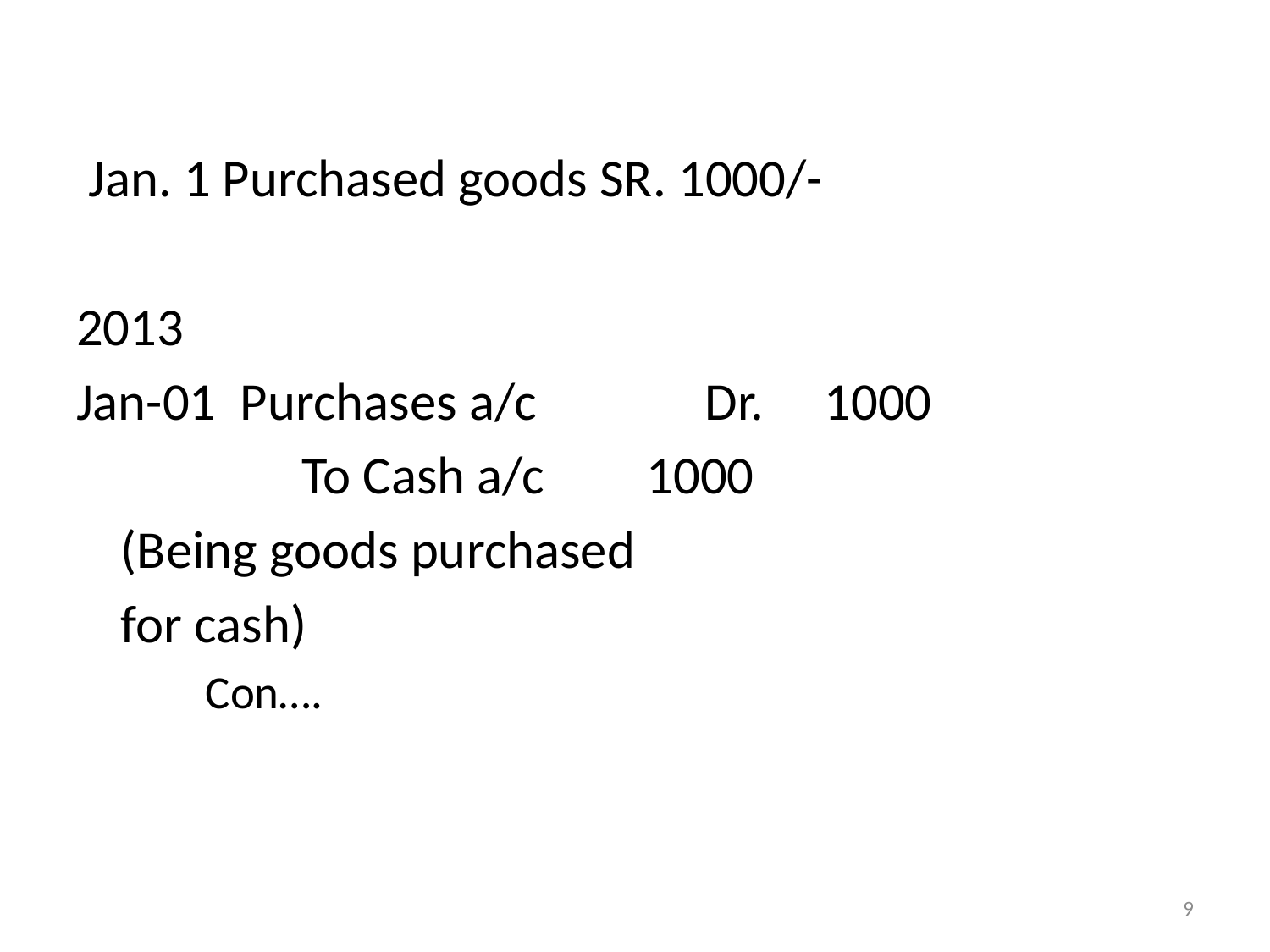

Jan. 1 Purchased goods SR. 1000/-

2013
Jan-01  Purchases a/c              Dr.     1000
	               To Cash a/c 			    1000
		(Being goods purchased
		for cash)
																								        Con….
9